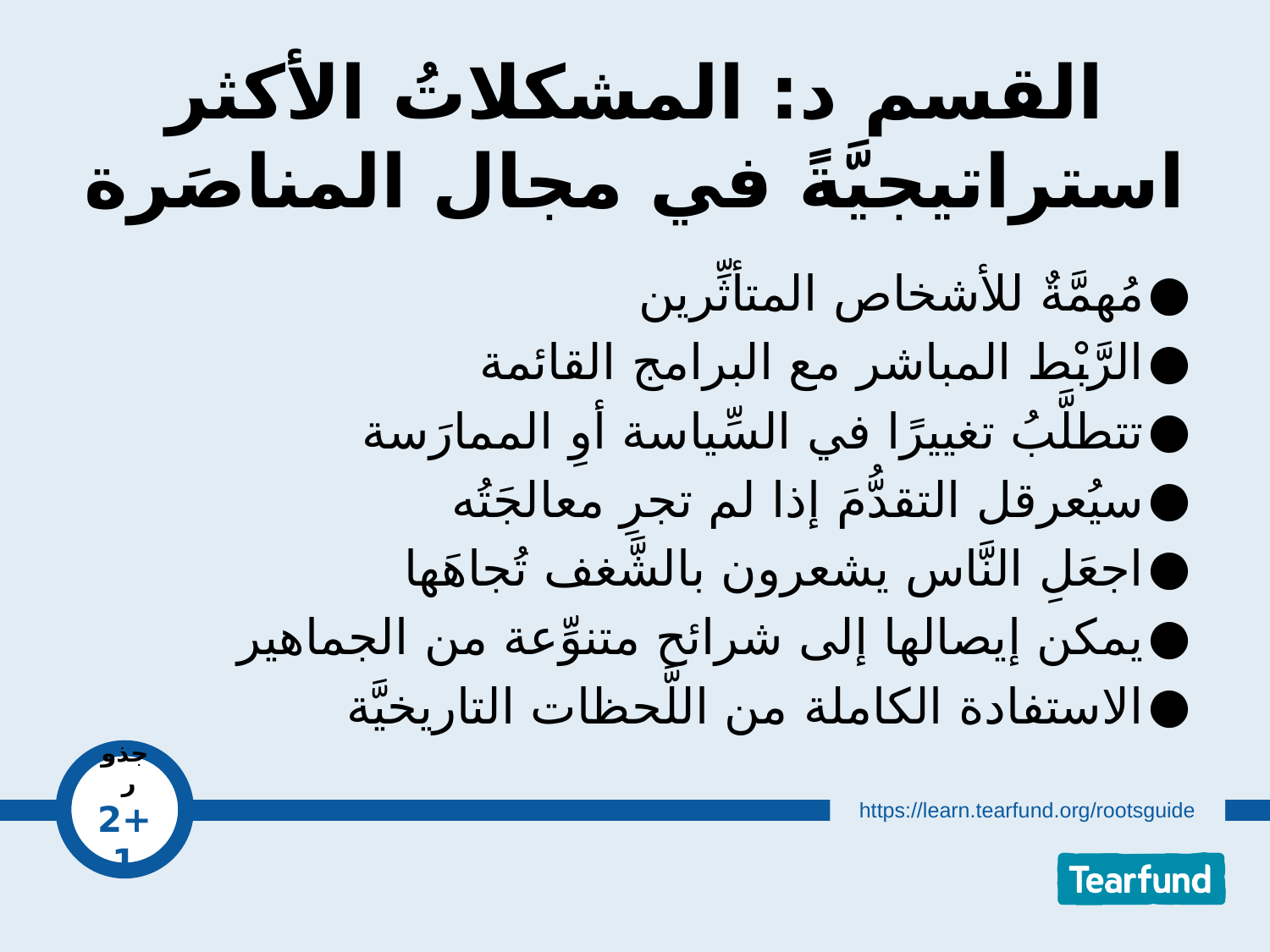

# القسم د: المشكلاتُ الأكثر استراتيجيَّةً في مجال المناصَرة

مُهمَّةٌ للأشخاص المتأثِّرين
الرَّبْط المباشر مع البرامج القائمة
تتطلَّبُ تغييرًا في السِّياسة أوِ الممارَسة
سيُعرقل التقدُّمَ إذا لم تجرِ معالجَتُه
اجعَلِ النَّاس يشعرون بالشَّغف تُجاهَها
يمكن إيصالها إلى شرائح متنوِّعة من الجماهير
الاستفادة الكاملة من اللَّحظات التاريخيَّة